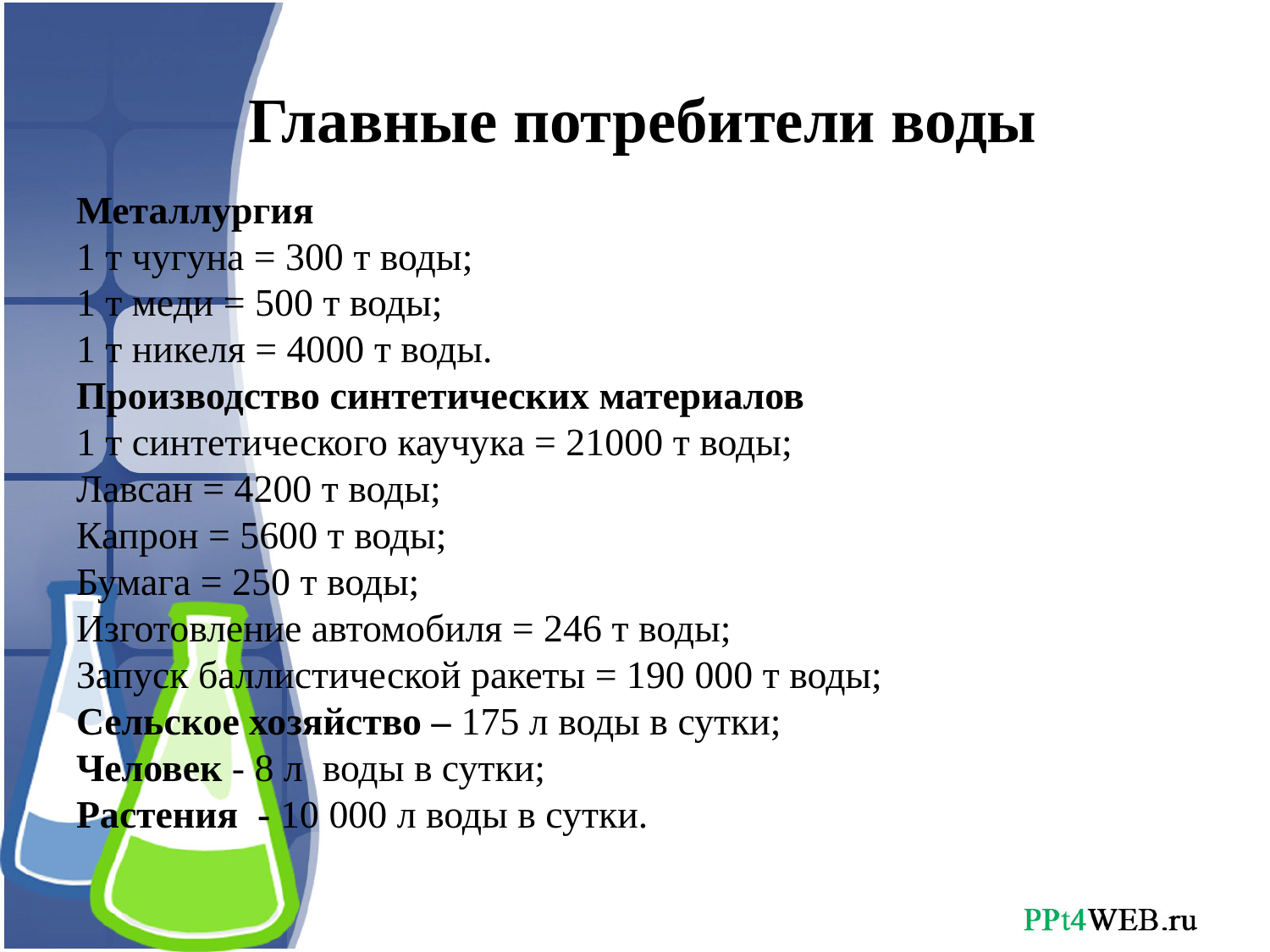

# Главные потребители воды
Металлургия
1 т чугуна = 300 т воды;
1 т меди = 500 т воды;
1 т никеля = 4000 т воды.
Производство синтетических материалов
1 т синтетического каучука = 21000 т воды;
Лавсан = 4200 т воды;
Капрон = 5600 т воды;
Бумага = 250 т воды;
Изготовление автомобиля = 246 т воды;
Запуск баллистической ракеты = 190 000 т воды;
Сельское хозяйство – 175 л воды в сутки;
Человек - 8 л  воды в сутки;
Растения  - 10 000 л воды в сутки.